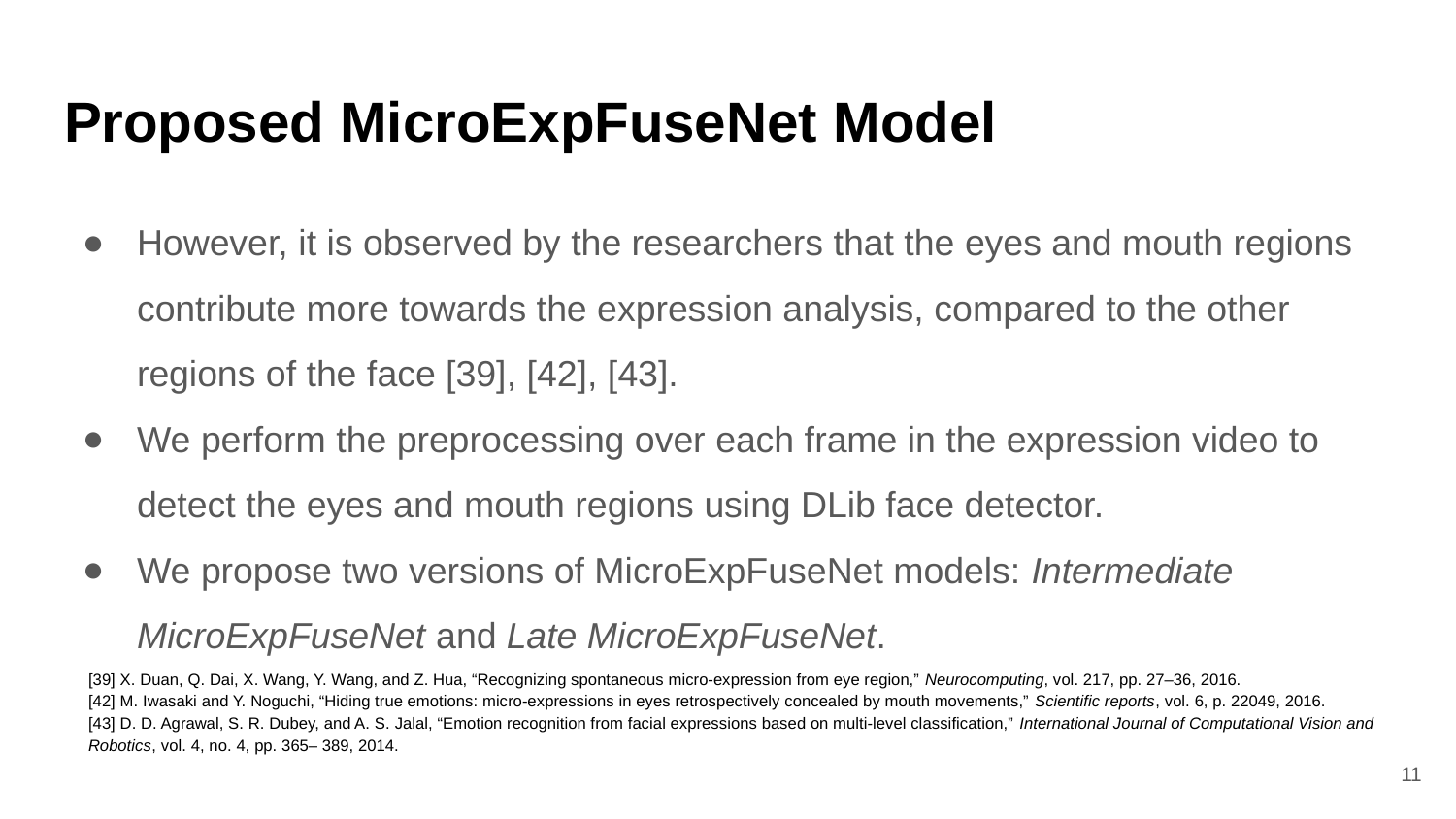

# Proposed MicroExpFuseNet Model
However, it is observed by the researchers that the eyes and mouth regions contribute more towards the expression analysis, compared to the other regions of the face [39], [42], [43].
We perform the preprocessing over each frame in the expression video to detect the eyes and mouth regions using DLib face detector.
We propose two versions of MicroExpFuseNet models: Intermediate MicroExpFuseNet and Late MicroExpFuseNet.

[39] X. Duan, Q. Dai, X. Wang, Y. Wang, and Z. Hua, “Recognizing spontaneous micro-expression from eye region,” Neurocomputing, vol. 217, pp. 27–36, 2016.
[42] M. Iwasaki and Y. Noguchi, “Hiding true emotions: micro-expressions in eyes retrospectively concealed by mouth movements,” Scientific reports, vol. 6, p. 22049, 2016.
[43] D. D. Agrawal, S. R. Dubey, and A. S. Jalal, “Emotion recognition from facial expressions based on multi-level classification,” International Journal of Computational Vision and Robotics, vol. 4, no. 4, pp. 365– 389, 2014.

11